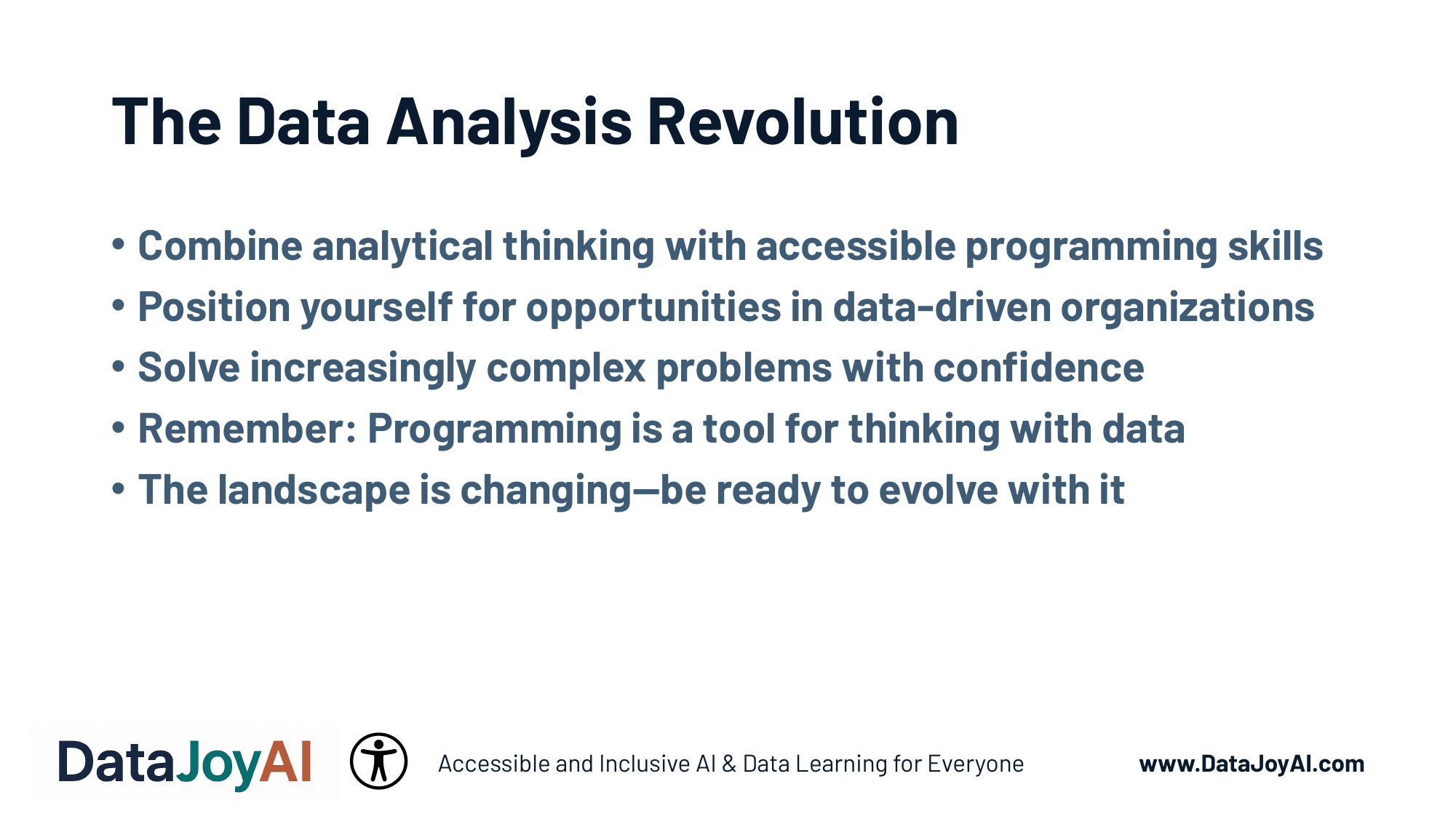

# The Data Analysis Revolution
Combine analytical thinking with accessible programming skills
Position yourself for opportunities in data-driven organizations
Solve increasingly complex problems with confidence
Remember: Programming is a tool for thinking with data
The landscape is changing—be ready to evolve with it